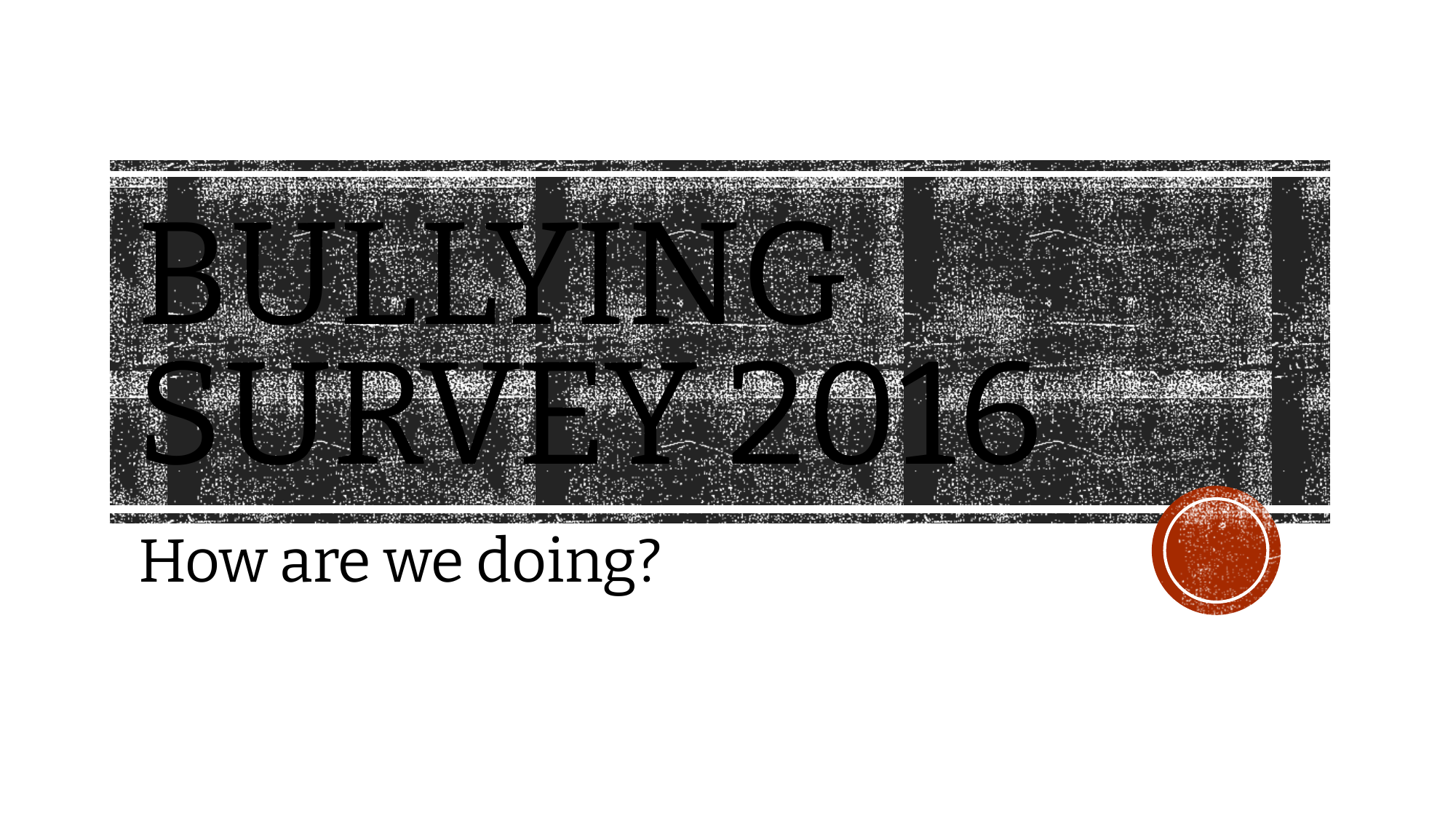

# Bullying Survey 2016
How are we doing?